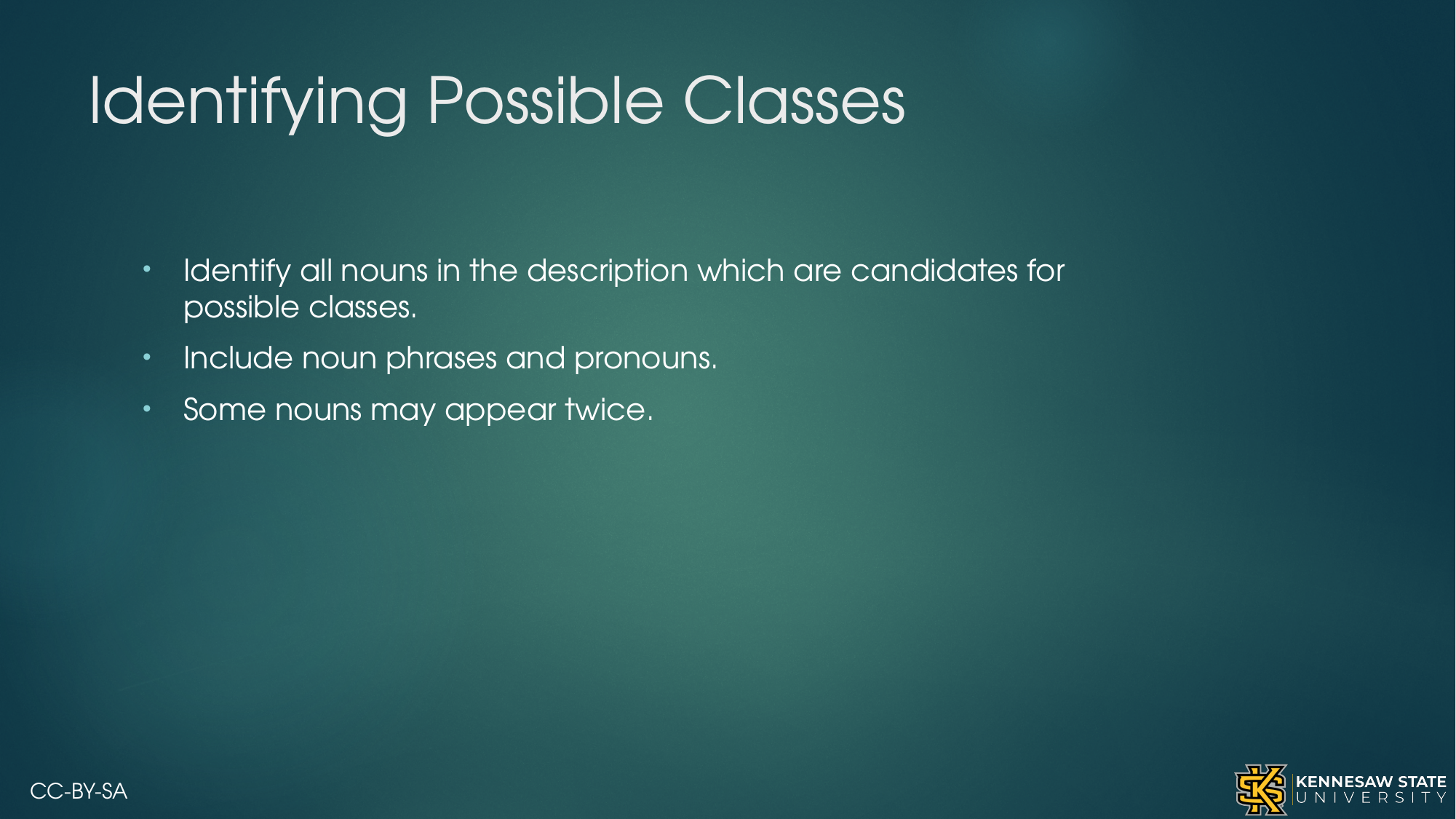

# Identifying Possible Classes
Identify all nouns in the description which are candidates for possible classes.
Include noun phrases and pronouns.
Some nouns may appear twice.